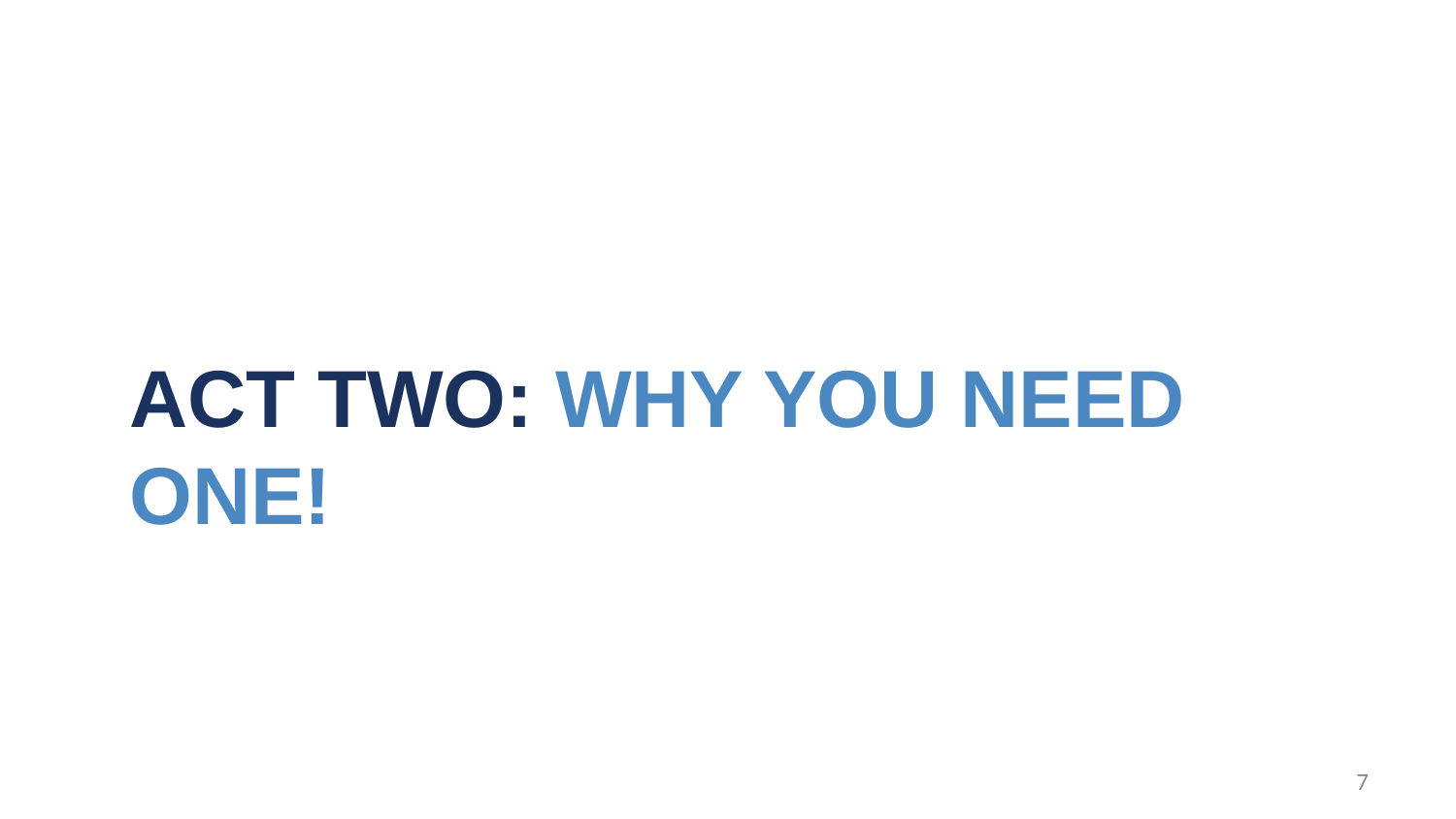

# Act two: why you need one!
7